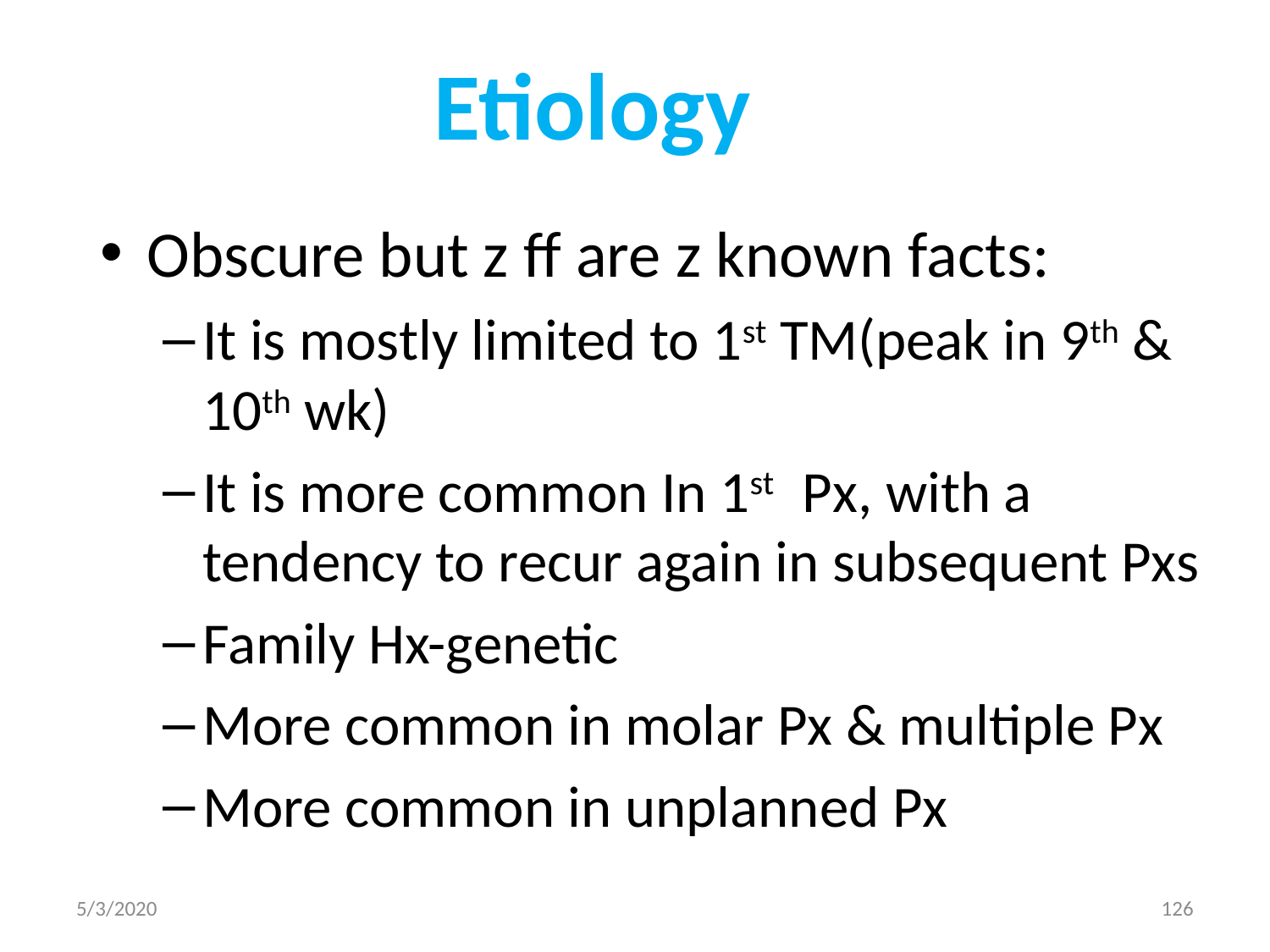

# Etiology
Obscure but z ff are z known facts:
It is mostly limited to 1st TM(peak in 9th & 10th wk)
It is more common In 1st   Px, with a tendency to recur again in subsequent Pxs
Family Hx-genetic
More common in molar Px & multiple Px
More common in unplanned Px

5/3/2020
126